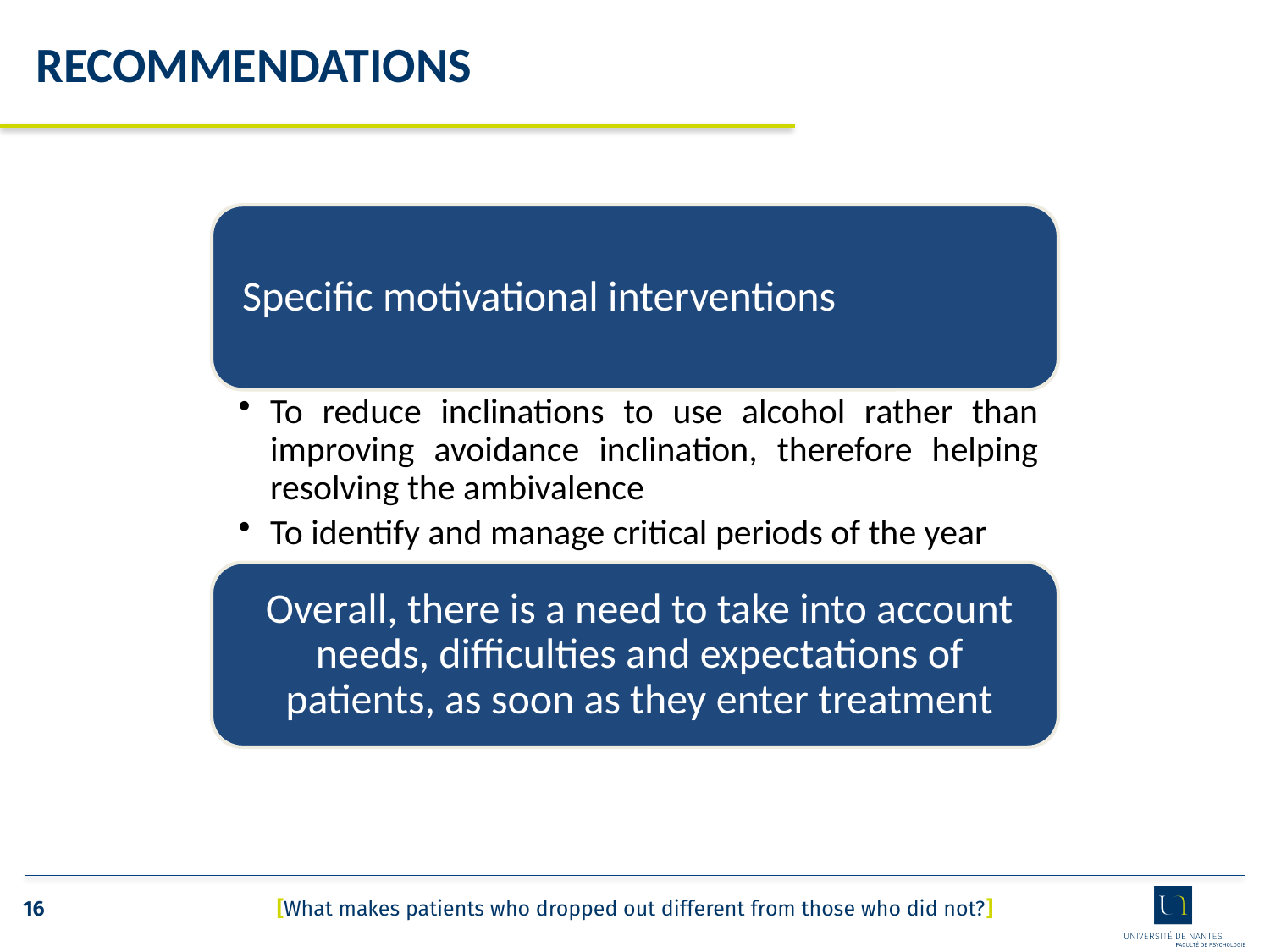

RECOMMENDATIONS
Specific motivational interventions
To reduce inclinations to use alcohol rather than improving avoidance inclination, therefore helping resolving the ambivalence
To identify and manage critical periods of the year
Overall, there is a need to take into account needs, difficulties and expectations of patients, as soon as they enter treatment
[What makes patients who dropped out different from those who did not?]